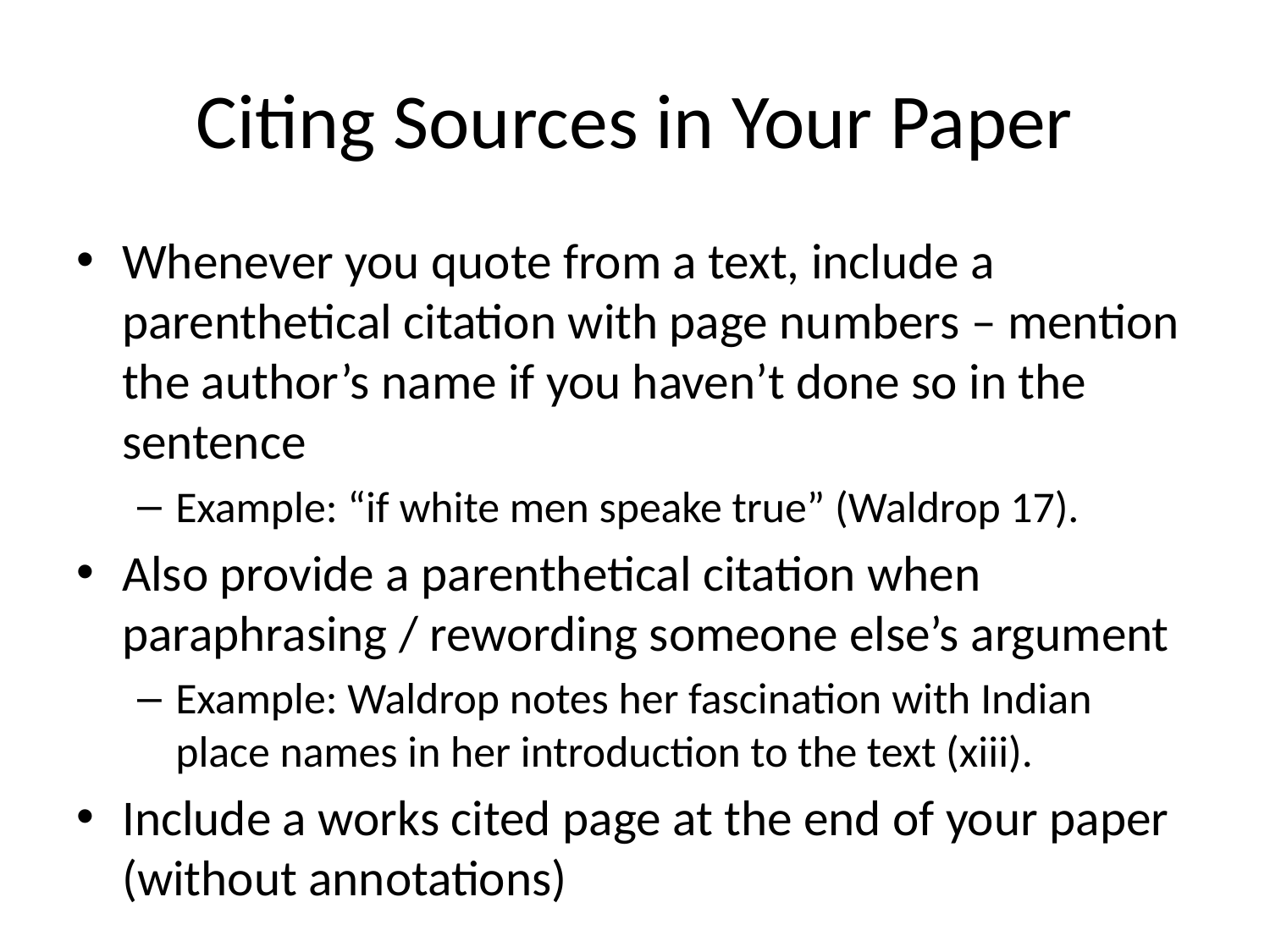

# Citing Sources in Your Paper
Whenever you quote from a text, include a parenthetical citation with page numbers – mention the author’s name if you haven’t done so in the sentence
Example: “if white men speake true” (Waldrop 17).
Also provide a parenthetical citation when paraphrasing / rewording someone else’s argument
Example: Waldrop notes her fascination with Indian place names in her introduction to the text (xiii).
Include a works cited page at the end of your paper (without annotations)